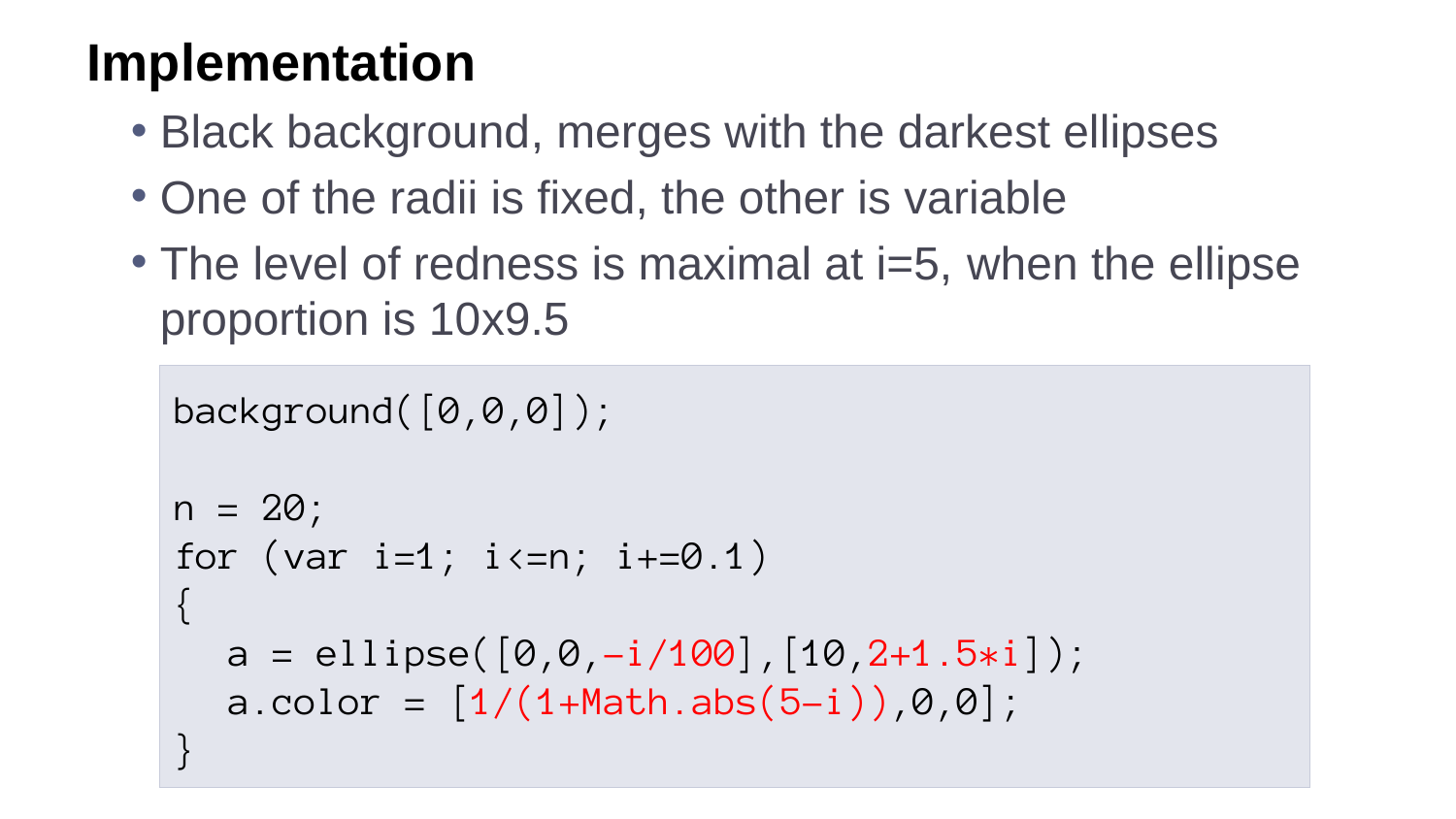

Implementation
Black background, merges with the darkest ellipses
One of the radii is fixed, the other is variable
The level of redness is maximal at i=5, when the ellipse proportion is 10х9.5
background([0,0,0]);

n = 20;
for (var i=1; i<=n; i+=0.1)
{
	a = ellipse([0,0,-i/100],[10,2+1.5*i]);
	a.color = [1/(1+Math.abs(5-i)),0,0];
}